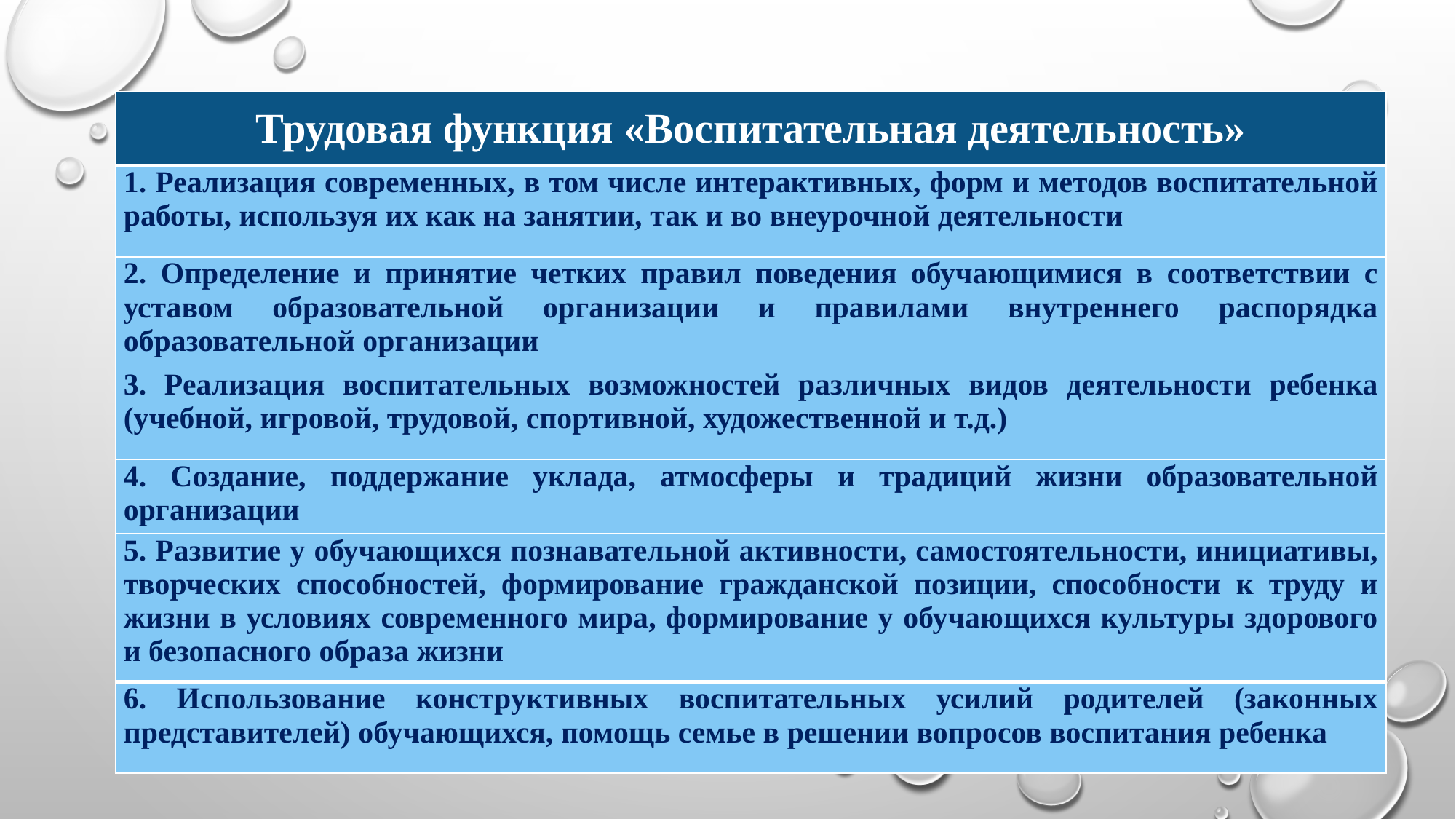

| Трудовая функция «Воспитательная деятельность» |
| --- |
| 1. Реализация современных, в том числе интерактивных, форм и методов воспитательной работы, используя их как на занятии, так и во внеурочной деятельности |
| 2. Определение и принятие четких правил поведения обучающимися в соответствии с уставом образовательной организации и правилами внутреннего распорядка образовательной организации |
| 3. Реализация воспитательных возможностей различных видов деятельности ребенка (учебной, игровой, трудовой, спортивной, художественной и т.д.) |
| 4. Создание, поддержание уклада, атмосферы и традиций жизни образовательной организации |
| 5. Развитие у обучающихся познавательной активности, самостоятельности, инициативы, творческих способностей, формирование гражданской позиции, способности к труду и жизни в условиях современного мира, формирование у обучающихся культуры здорового и безопасного образа жизни |
| 6. Использование конструктивных воспитательных усилий родителей (законных представителей) обучающихся, помощь семье в решении вопросов воспитания ребенка |